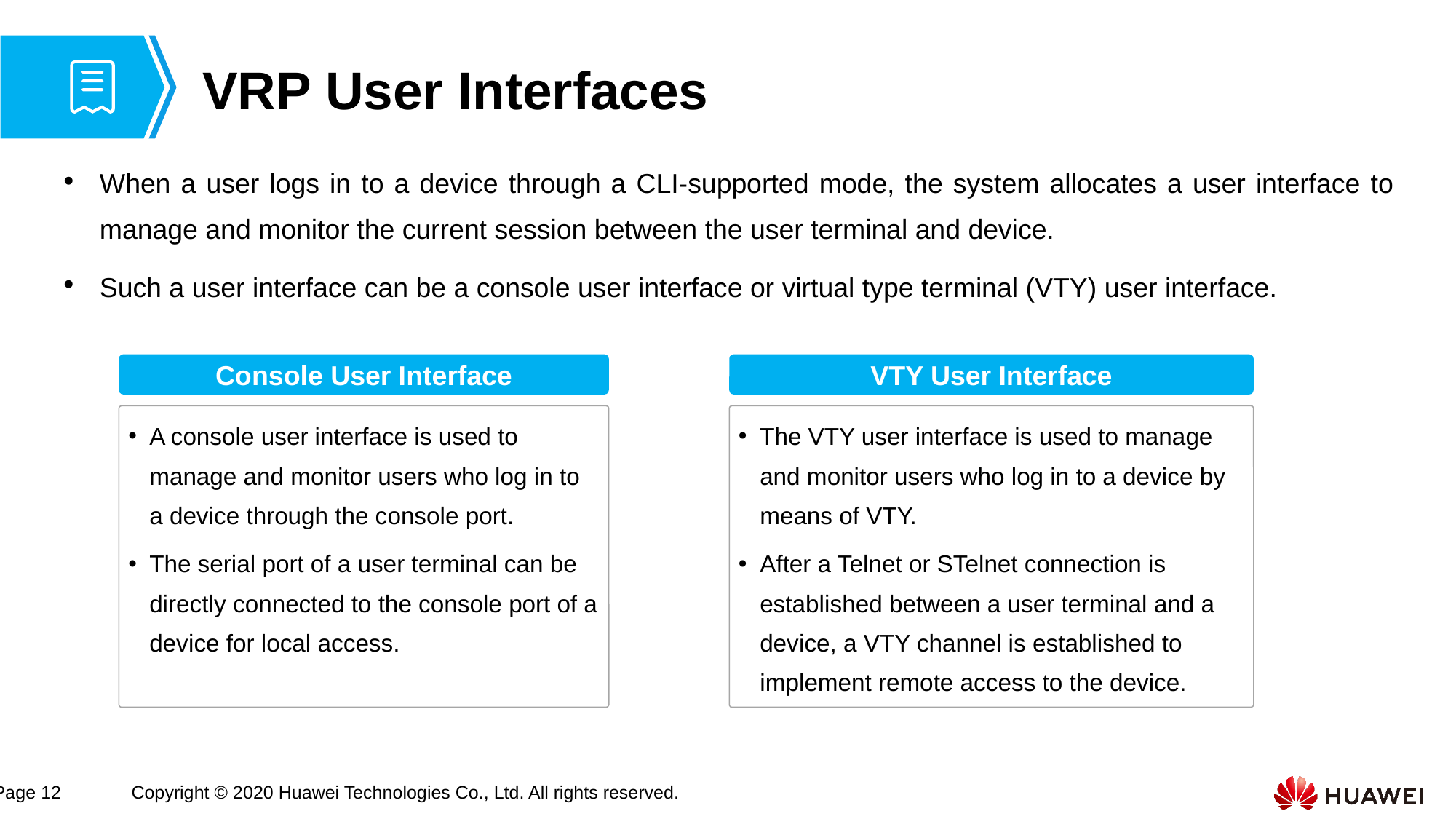

# VRP User Interfaces
When a user logs in to a device through a CLI-supported mode, the system allocates a user interface to manage and monitor the current session between the user terminal and device.
Such a user interface can be a console user interface or virtual type terminal (VTY) user interface.
Console User Interface
VTY User Interface
A console user interface is used to manage and monitor users who log in to a device through the console port.
The serial port of a user terminal can be directly connected to the console port of a device for local access.
The VTY user interface is used to manage and monitor users who log in to a device by means of VTY.
After a Telnet or STelnet connection is established between a user terminal and a device, a VTY channel is established to implement remote access to the device.